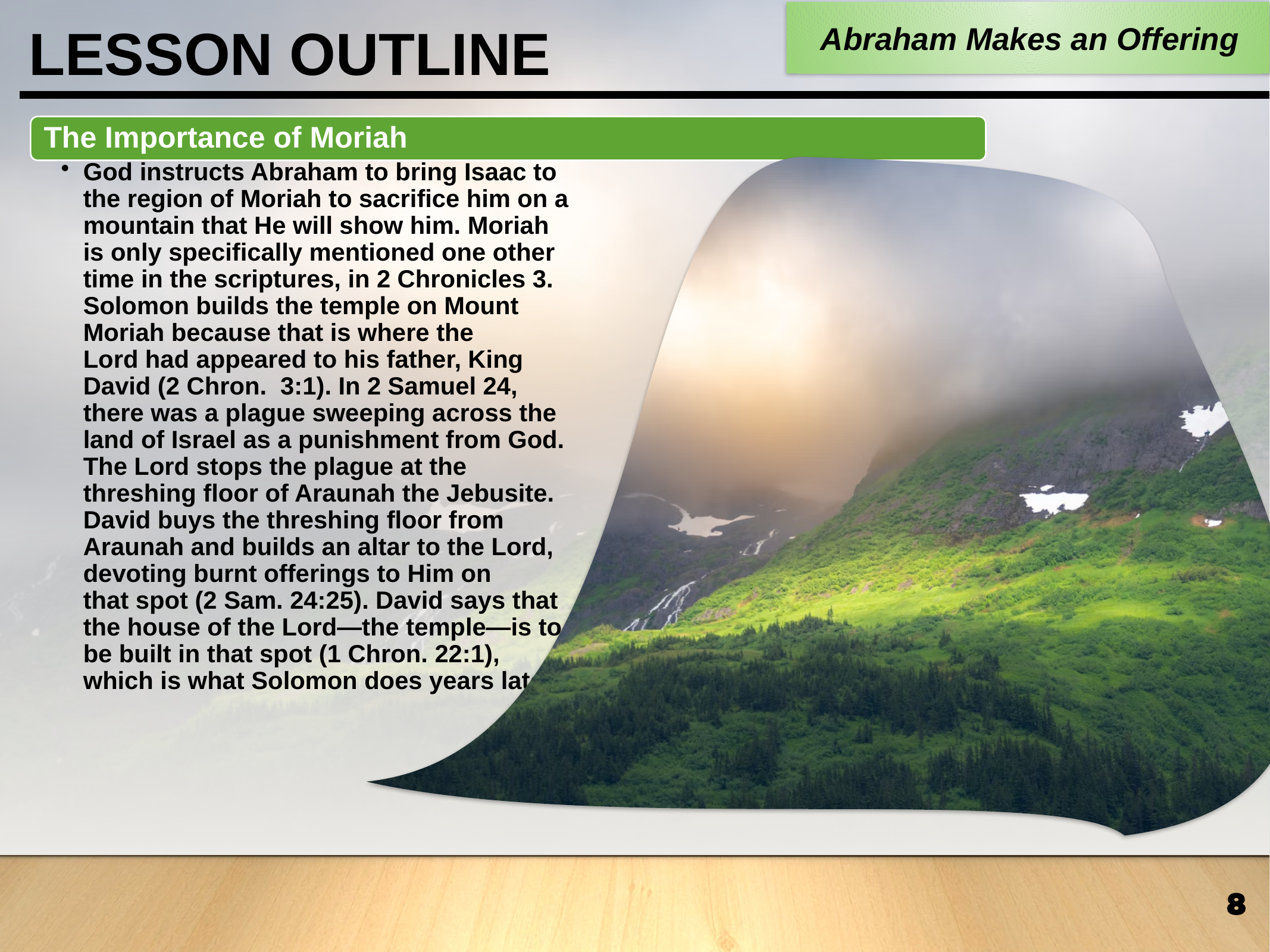

Abraham Makes an Offering
LESSON OUTLINE
The Importance of Moriah
God instructs Abraham to bring Isaac to the region of Moriah to sacrifice him on a mountain that He will show him. Moriah is only specifically mentioned one other time in the scriptures, in 2 Chronicles 3. Solomon builds the temple on Mount Moriah because that is where the Lord had appeared to his father, King David (2 Chron.  3:1). In 2 Samuel 24, there was a plague sweeping across the land of Israel as a punishment from God. The Lord stops the plague at the threshing floor of Araunah the Jebusite. David buys the threshing floor from Araunah and builds an altar to the Lord, devoting burnt offerings to Him on that spot (2 Sam. 24:25). David says that the house of the Lord—the temple—is to be built in that spot (1 Chron. 22:1), which is what Solomon does years later.

8